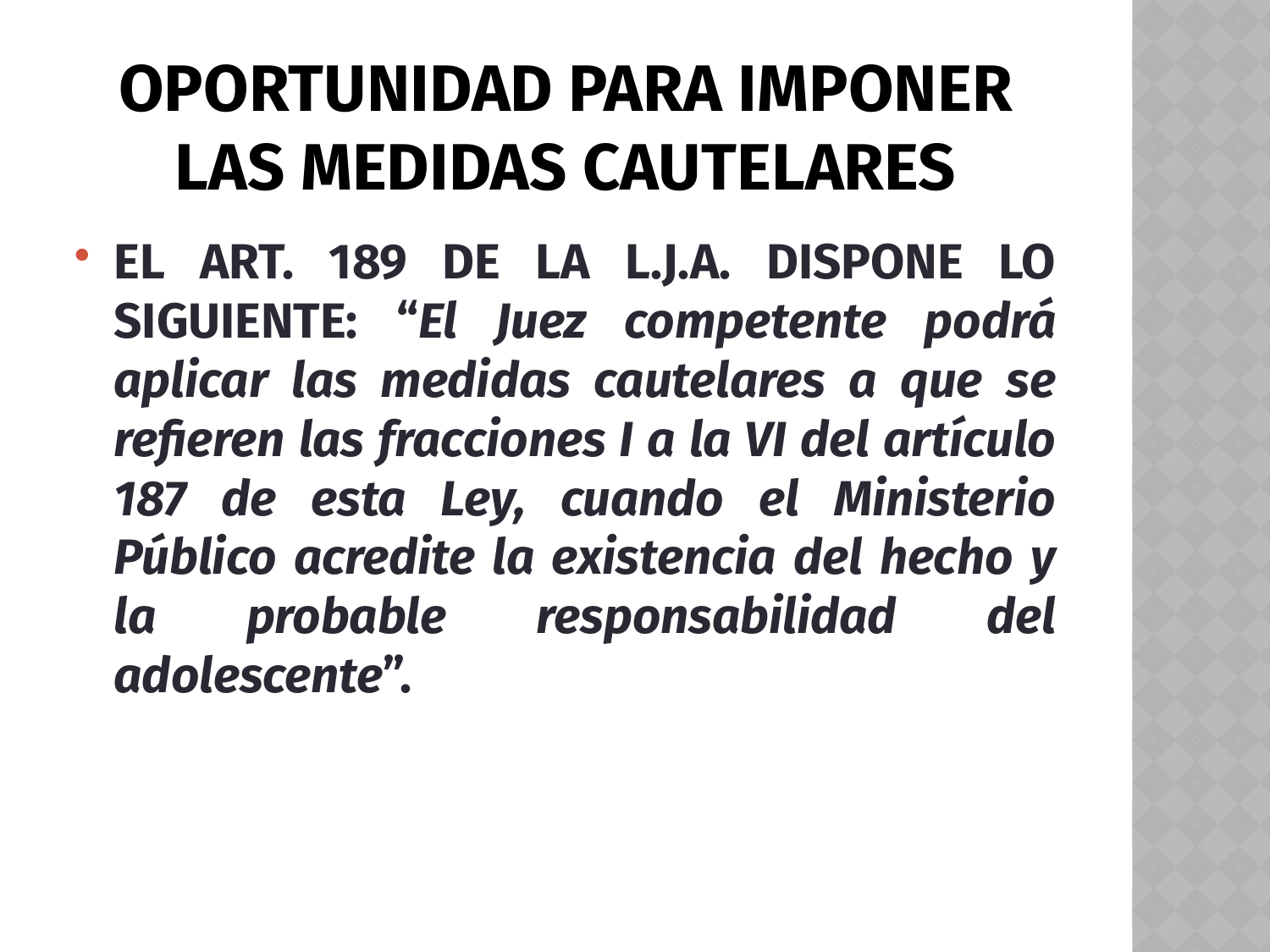

# OPORTUNIDAD PARA IMPONER LAS MEDIDAS CAUTELARES
EL ART. 189 DE LA L.J.A. DISPONE LO SIGUIENTE: “El Juez competente podrá aplicar las medidas cautelares a que se refieren las fracciones I a la VI del artículo 187 de esta Ley, cuando el Ministerio Público acredite la existencia del hecho y la probable responsabilidad del adolescente”.